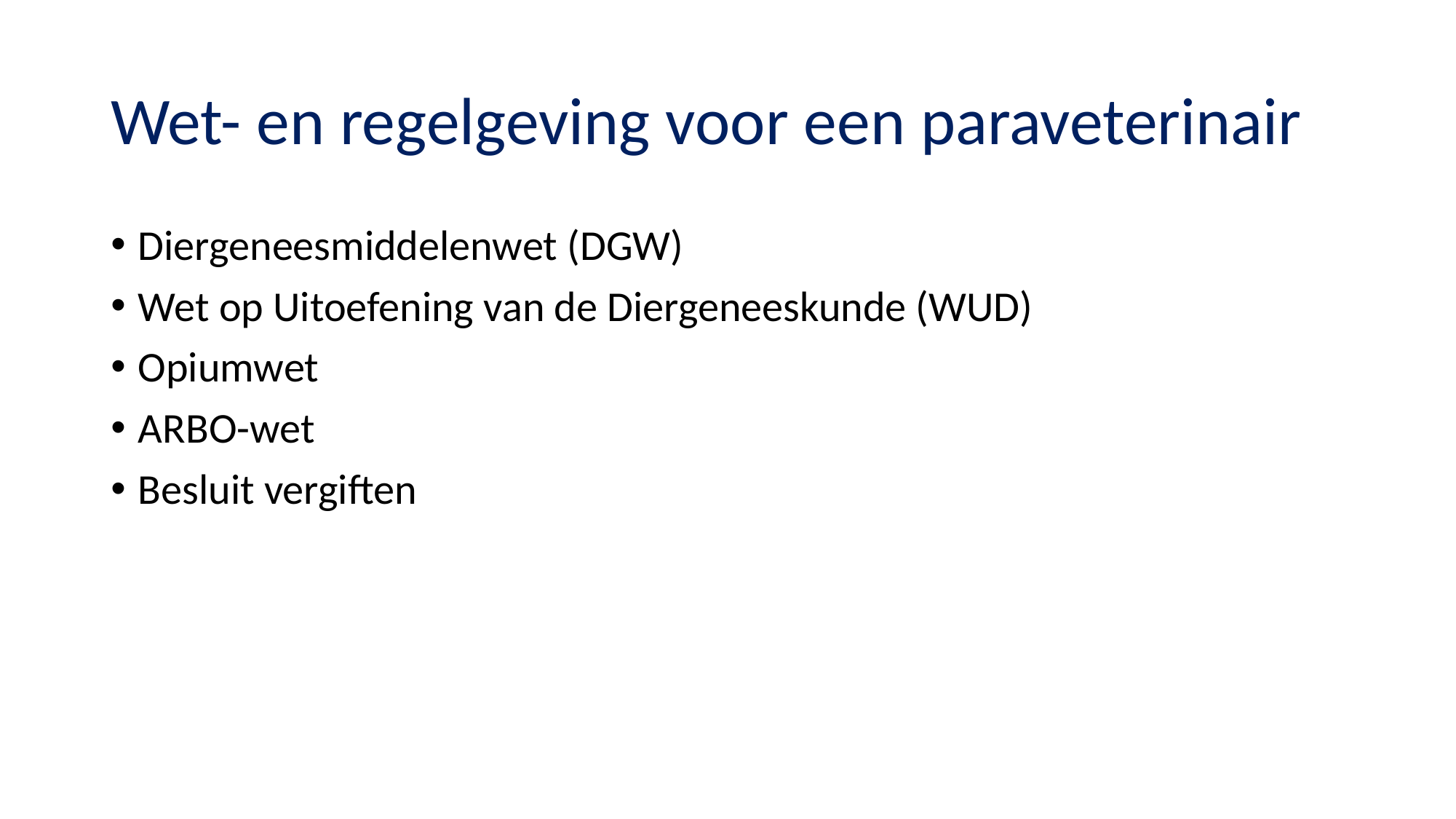

# Wet- en regelgeving voor een paraveterinair
Diergeneesmiddelenwet (DGW)
Wet op Uitoefening van de Diergeneeskunde (WUD)
Opiumwet
ARBO-wet
Besluit vergiften